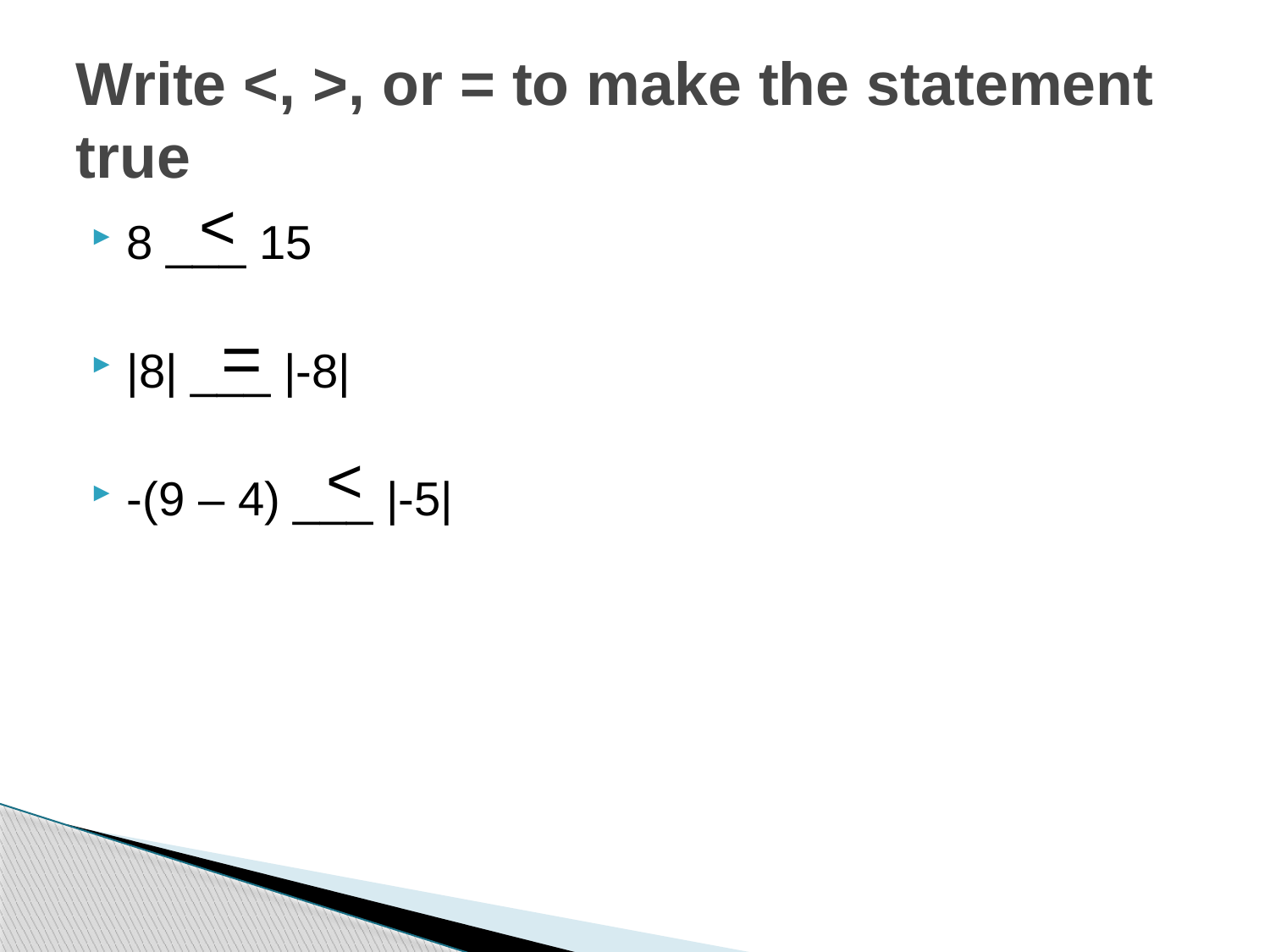

# Write <, >, or = to make the statement true
<
8 ___ 15

|8| ___ |-8|

-(9 – 4) ___ |-5|

=
<